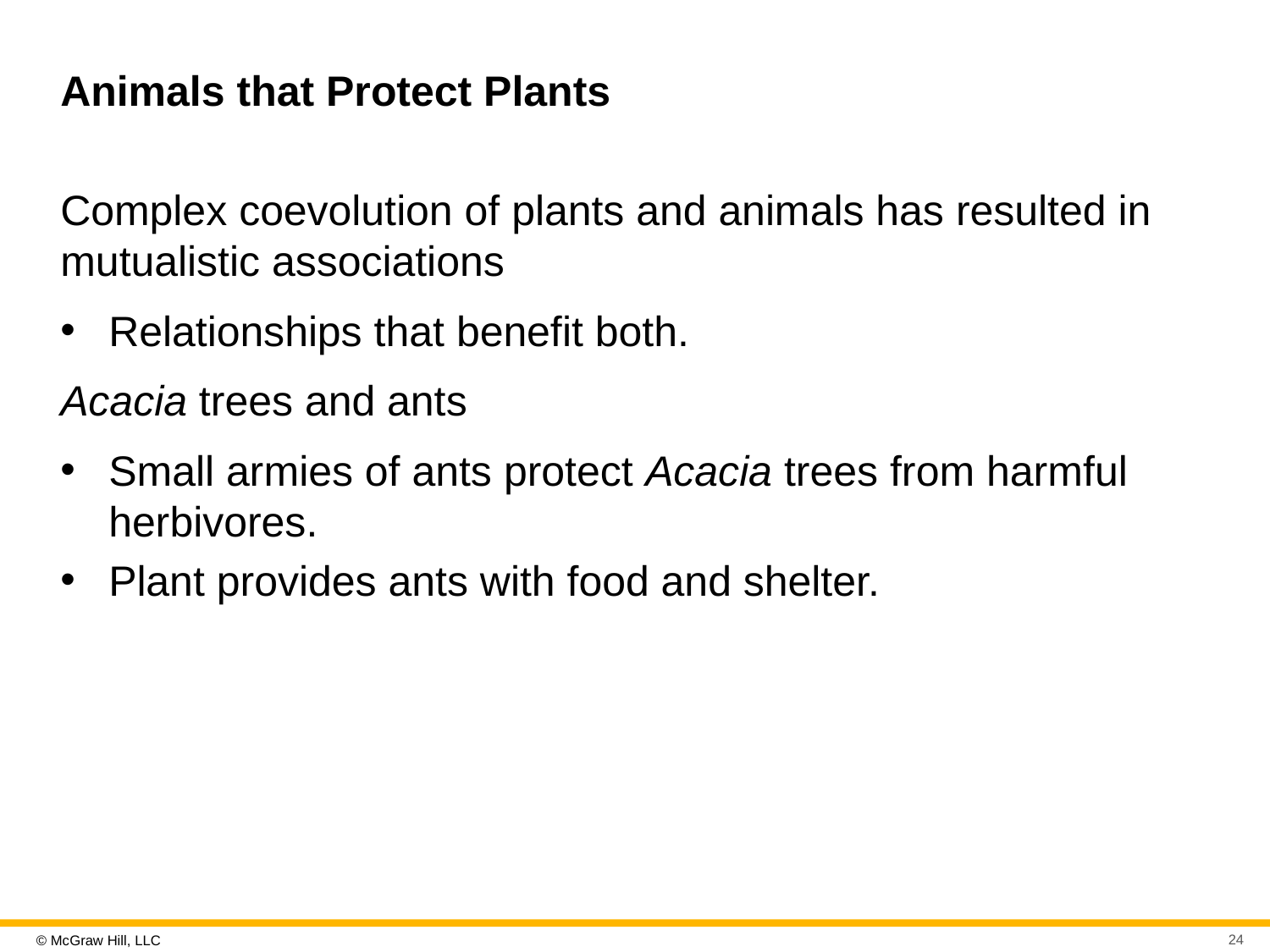

# Animals that Protect Plants
Complex coevolution of plants and animals has resulted in mutualistic associations
Relationships that benefit both.
Acacia trees and ants
Small armies of ants protect Acacia trees from harmful herbivores.
Plant provides ants with food and shelter.
24